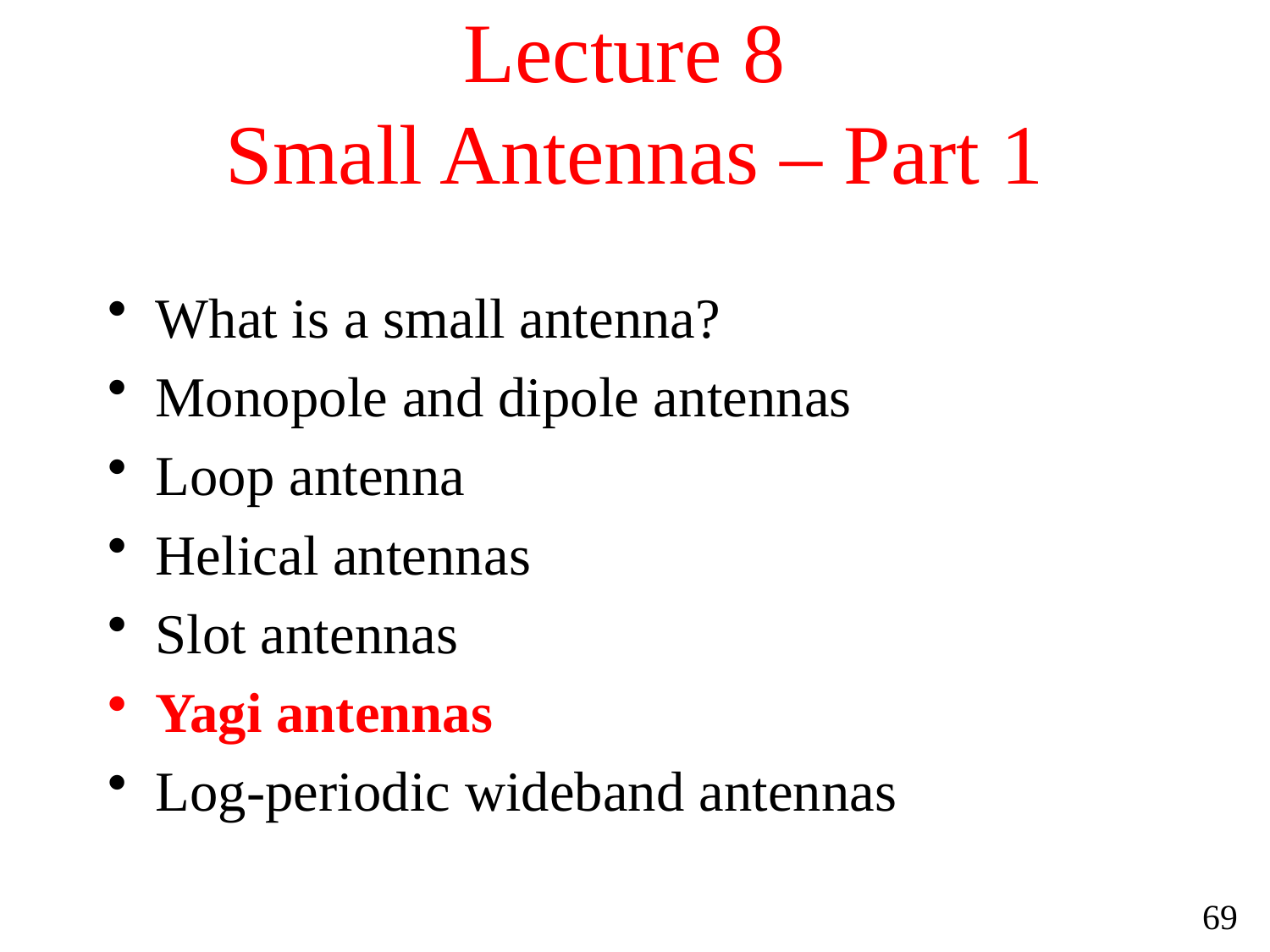

# Lecture 8 Small Antennas – Part 1
What is a small antenna?
Monopole and dipole antennas
Loop antenna
Helical antennas
Slot antennas
Yagi antennas
Log-periodic wideband antennas